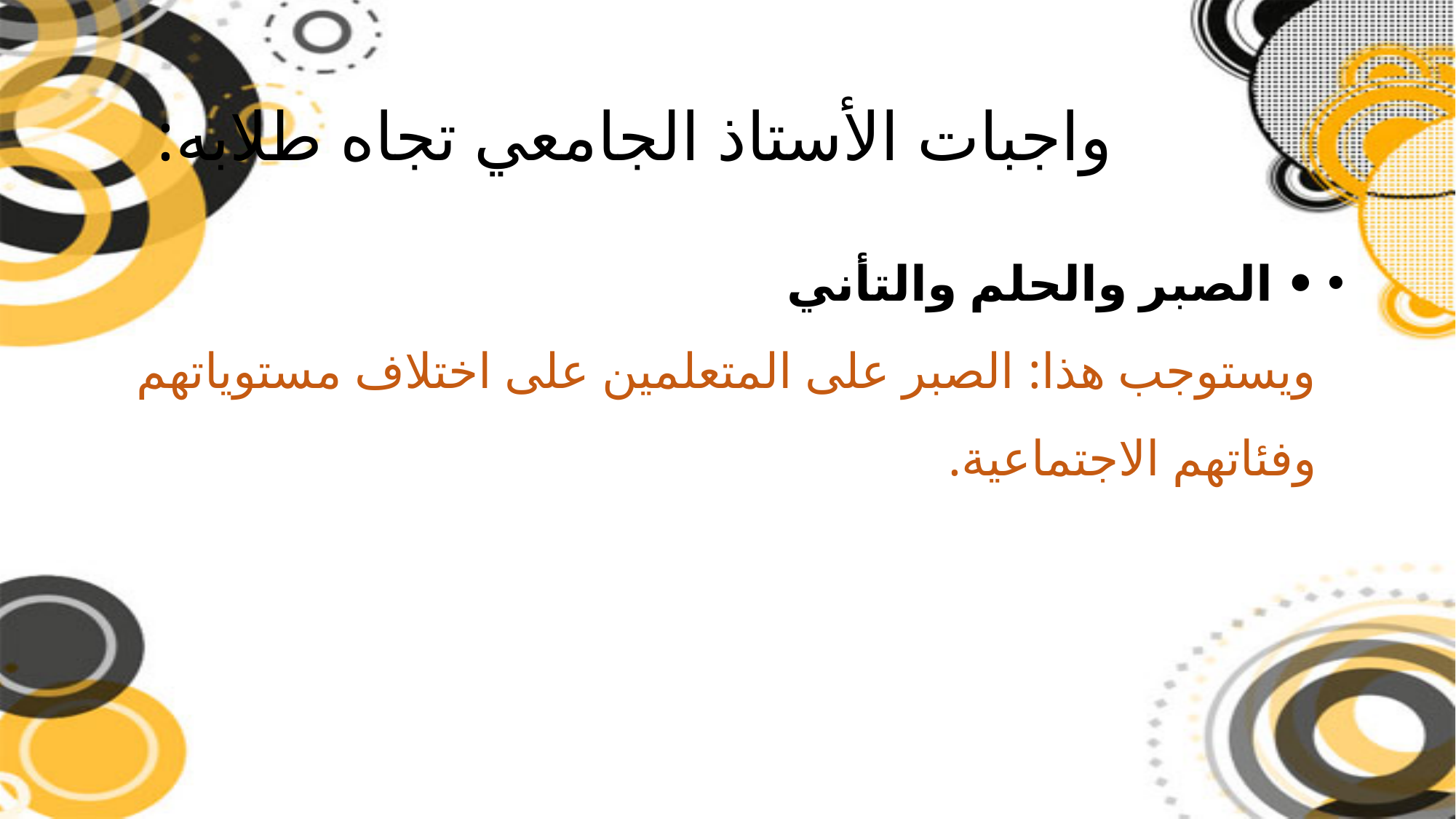

# واجبات الأستاذ الجامعي تجاه طلابه:
• الصبر والحلم والتأني
ويستوجب هذا: الصبر على المتعلمين على اختلاف مستوياتهم وفئاتهم الاجتماعية.